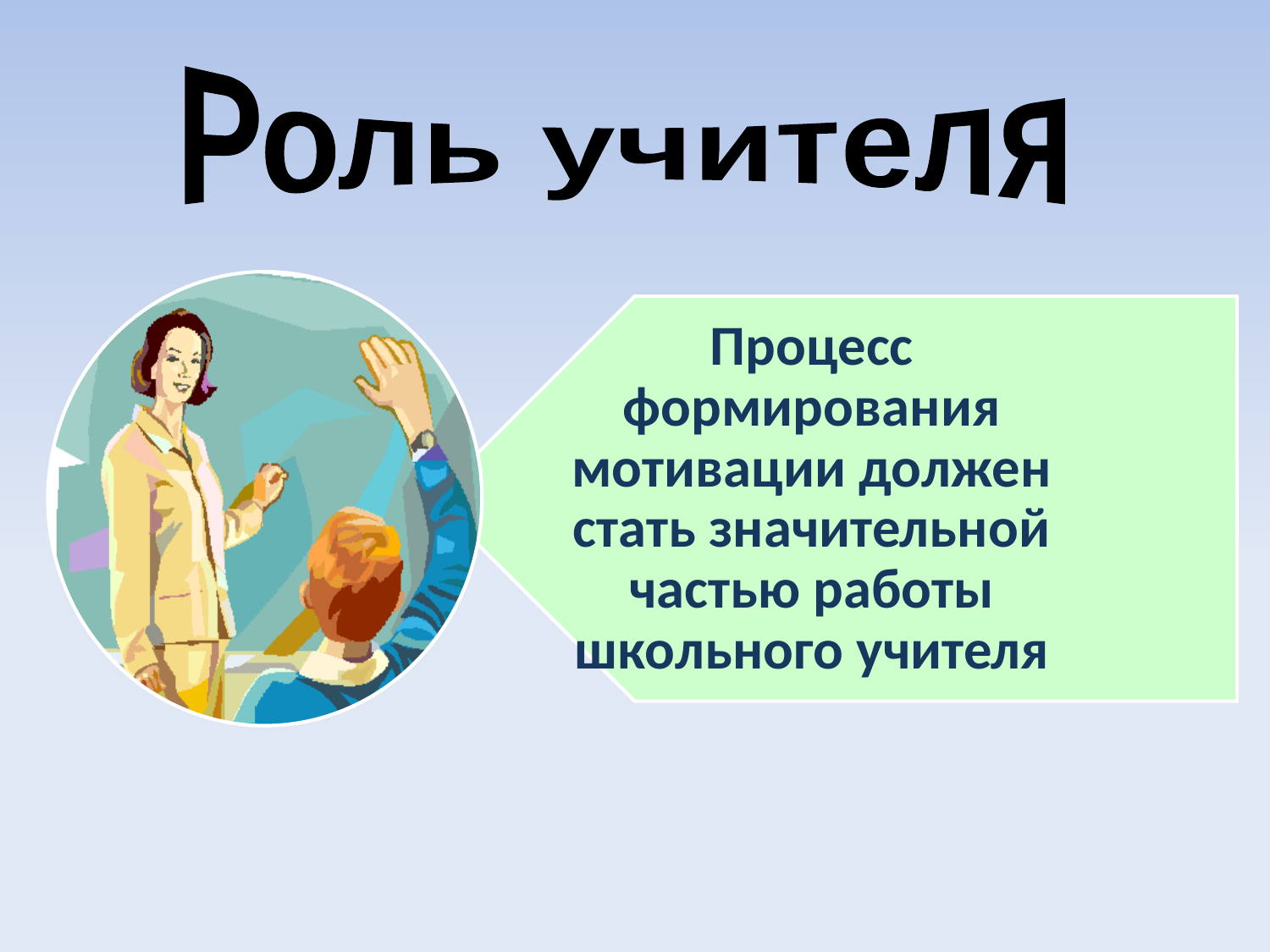

Роль учителя
Процесс формирования мотивации должен стать значительной частью работы школьного учителя